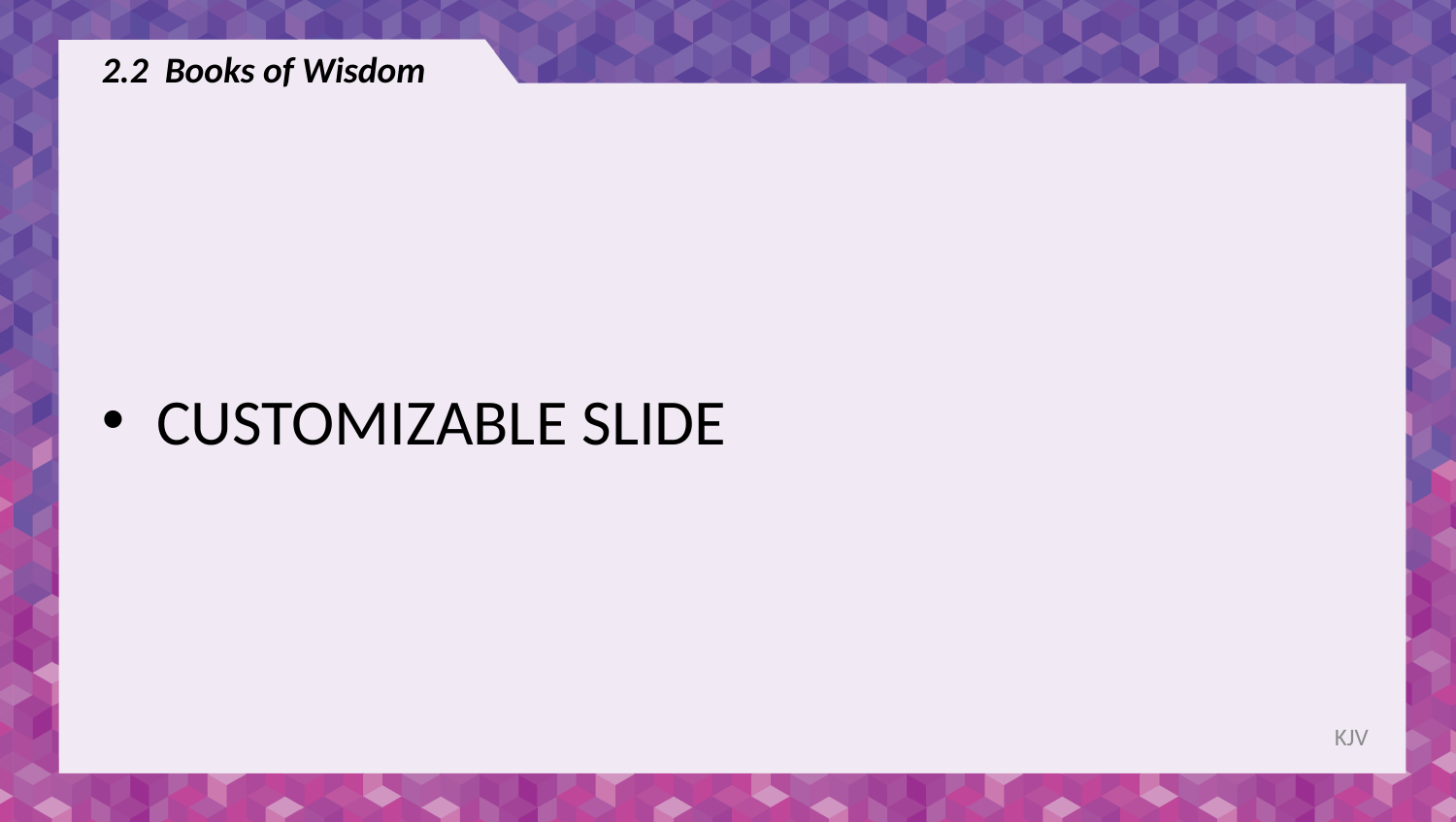

# 2.2  Books of Wisdom
CUSTOMIZABLE SLIDE
KJV